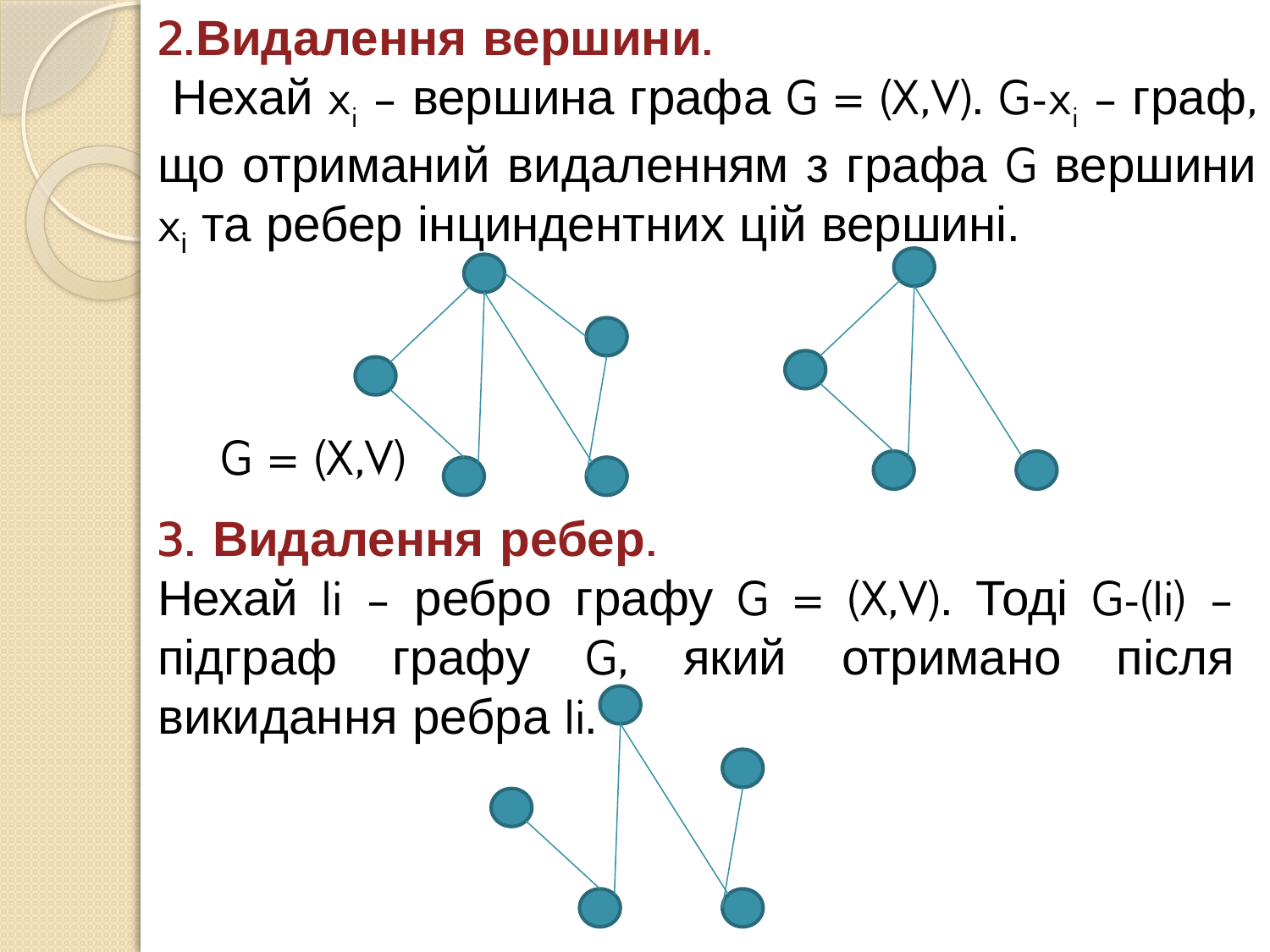

2.Видалення вершини.
 Нехай xi – вершина графа G = (X,V). G-xi – граф, що отриманий видаленням з графа G вершини xі та ребер інциндентних цій вершині.

G = (X,V)
3. Видалення ребер.
Нехай li – ребро графу G = (X,V). Тоді G-(li) – підграф графу G, який отримано після викидання ребра li.